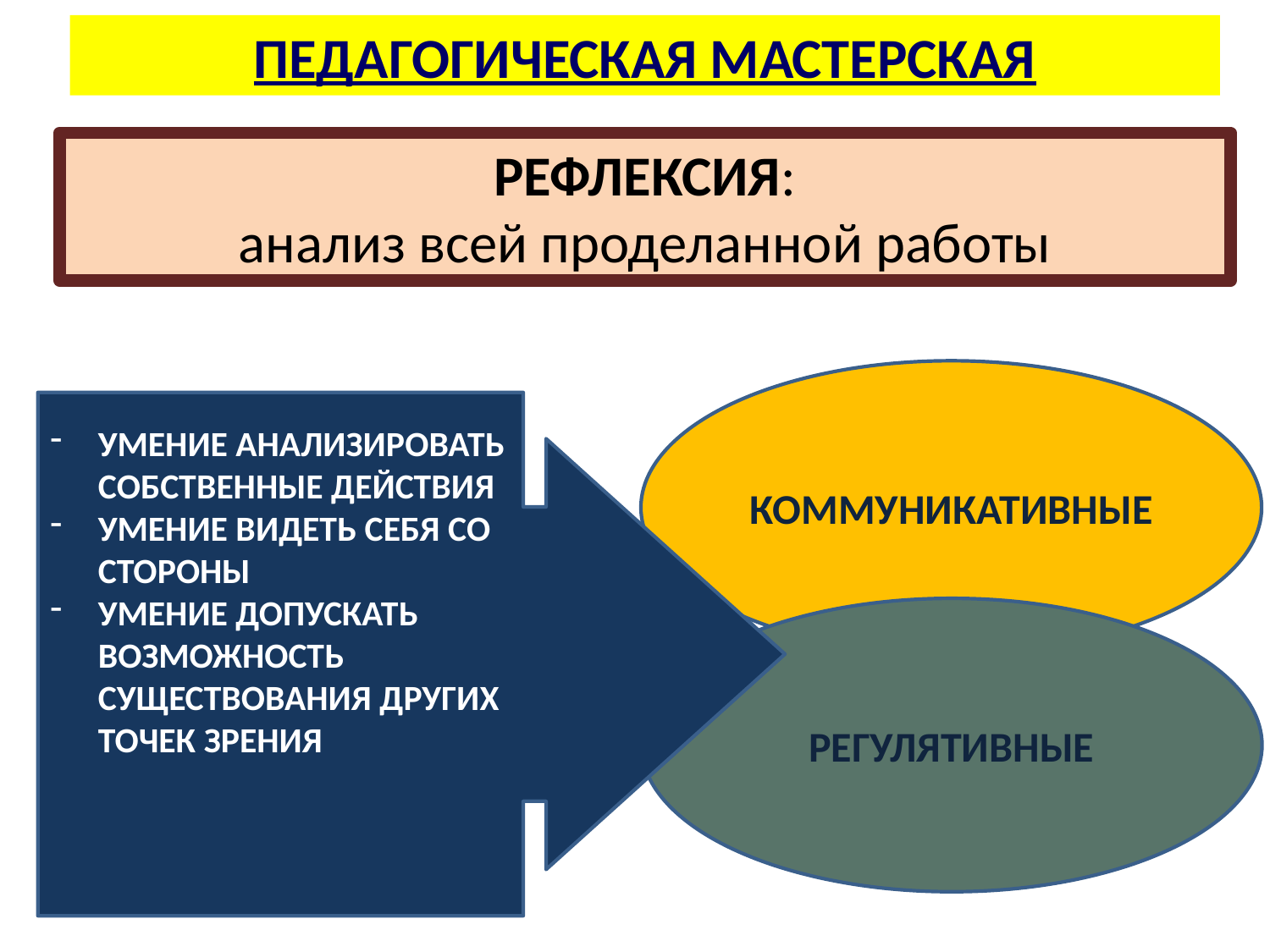

ПЕДАГОГИЧЕСКАЯ МАСТЕРСКАЯ
РЕФЛЕКСИЯ:
анализ всей проделанной работы
КОММУНИКАТИВНЫЕ
УМЕНИЕ АНАЛИЗИРОВАТЬ СОБСТВЕННЫЕ ДЕЙСТВИЯ
УМЕНИЕ ВИДЕТЬ СЕБЯ СО СТОРОНЫ
УМЕНИЕ ДОПУСКАТЬ ВОЗМОЖНОСТЬ СУЩЕСТВОВАНИЯ ДРУГИХ ТОЧЕК ЗРЕНИЯ

РЕГУЛЯТИВНЫЕ